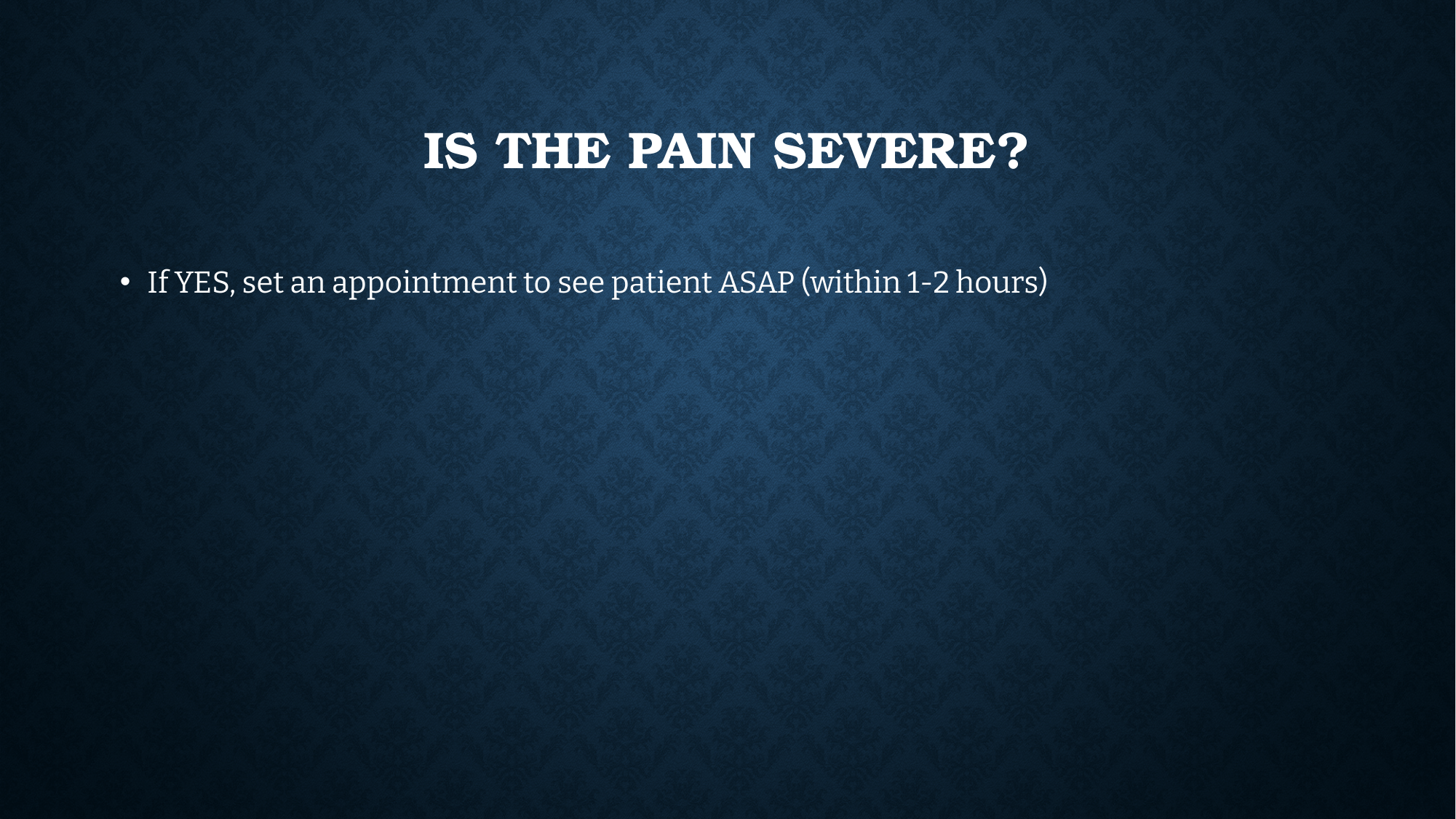

# Is the pain severe?
If YES, set an appointment to see patient ASAP (within 1-2 hours)